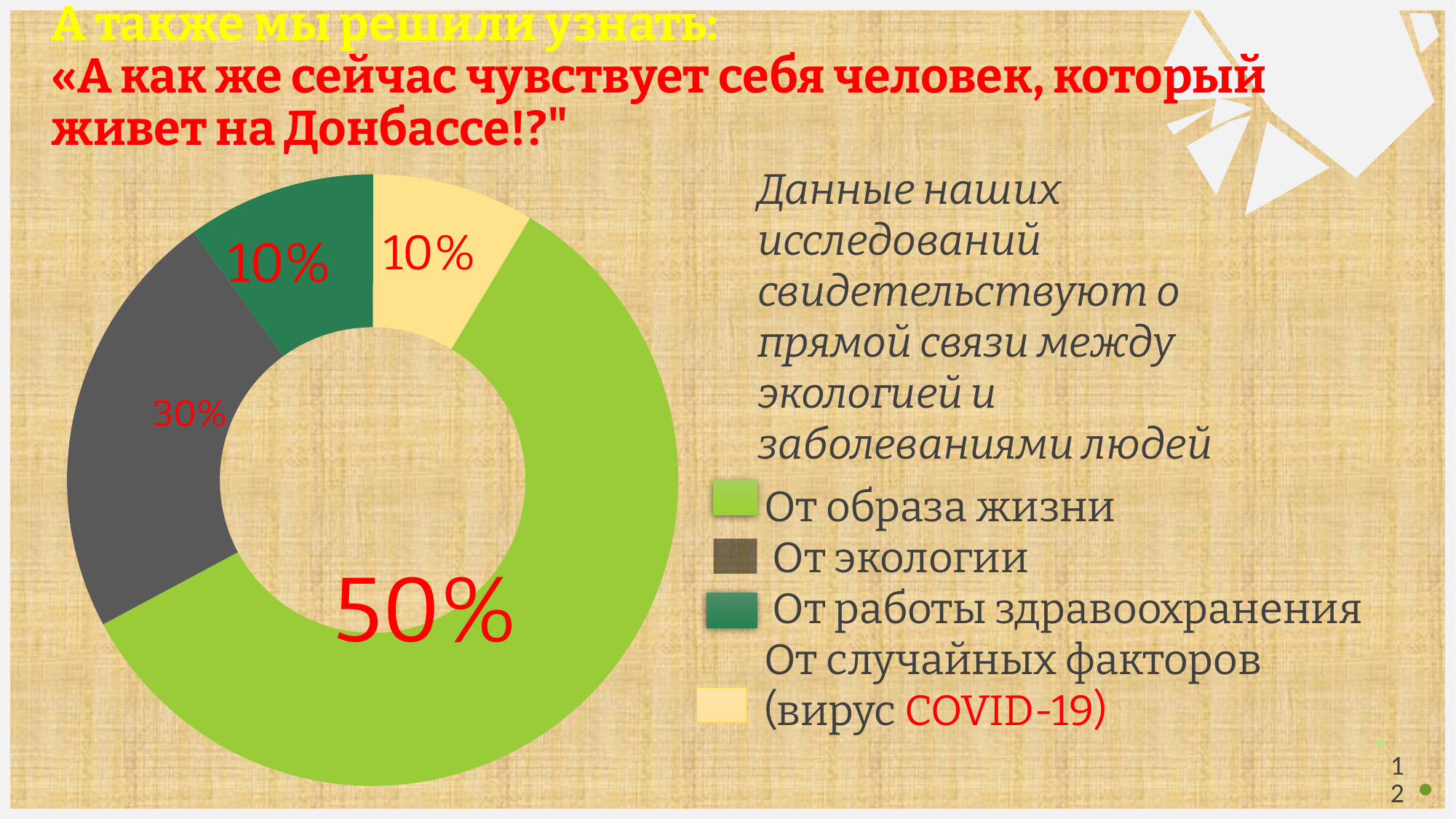

# А также мы решили узнать: «А как же сейчас чувствует себя человек, который живет на Донбассе!?"

### Chart

| Category |  |
|---|---|
Данные наших исследований свидетельствуют о прямой связи между экологией и заболеваниями людей
От образа жизни
 От экологии
 От работы здравоохранения
От случайных факторов
(вирус COVID-19)

12